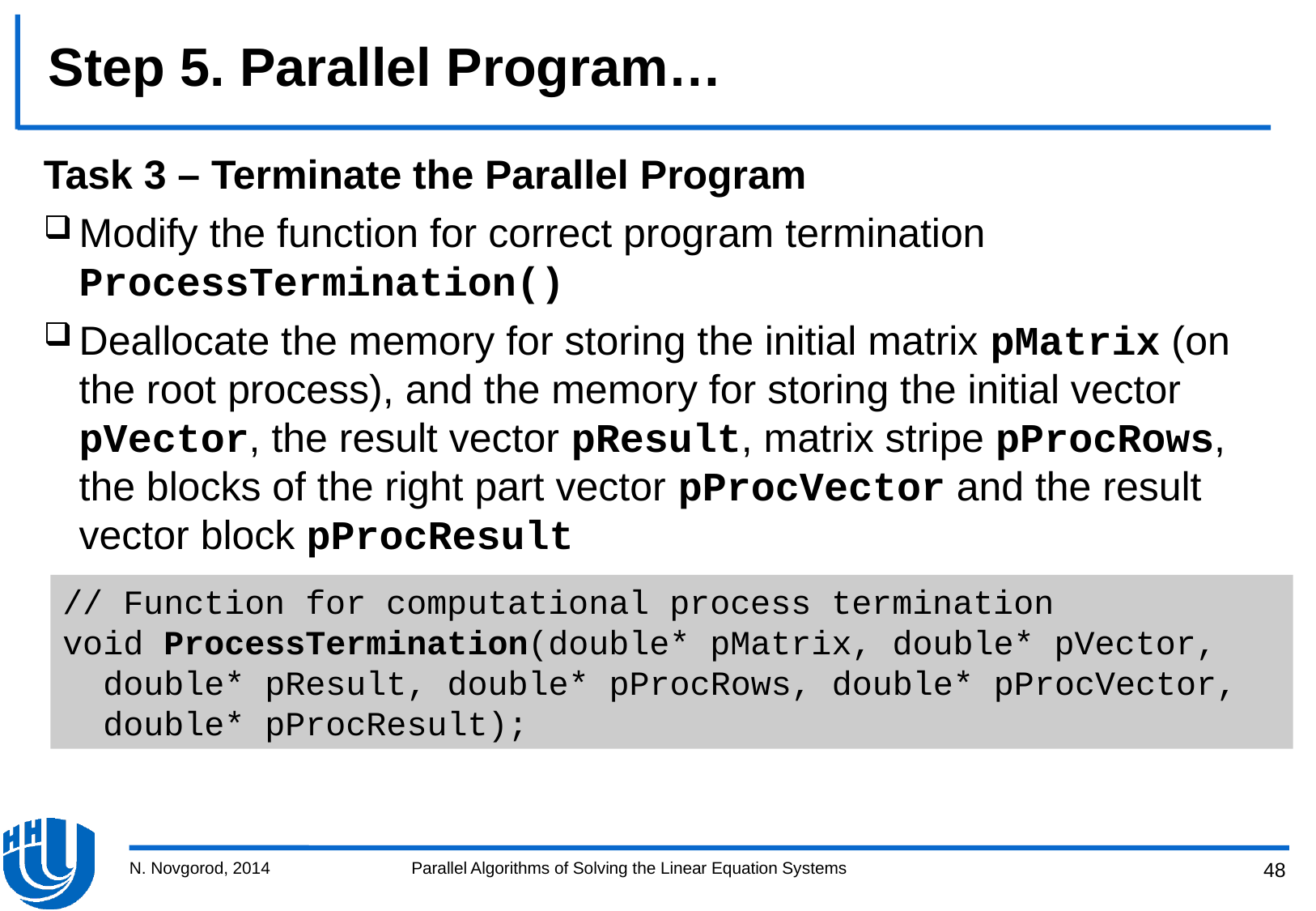

# Step 5. Parallel Program…
Task 3 – Terminate the Parallel Program
Modify the function for correct program termination ProcessTermination()
Deallocate the memory for storing the initial matrix pMatrix (on the root process), and the memory for storing the initial vector pVector, the result vector pResult, matrix stripe pProcRows, the blocks of the right part vector pProcVector and the result vector block pProcResult

// Function for computational process termination
void ProcessTermination(double* pMatrix, double* pVector,
  double* pResult, double* pProcRows, double* pProcVector,
  double* pProcResult);
N. Novgorod, 2014
Parallel Algorithms of Solving the Linear Equation Systems
48